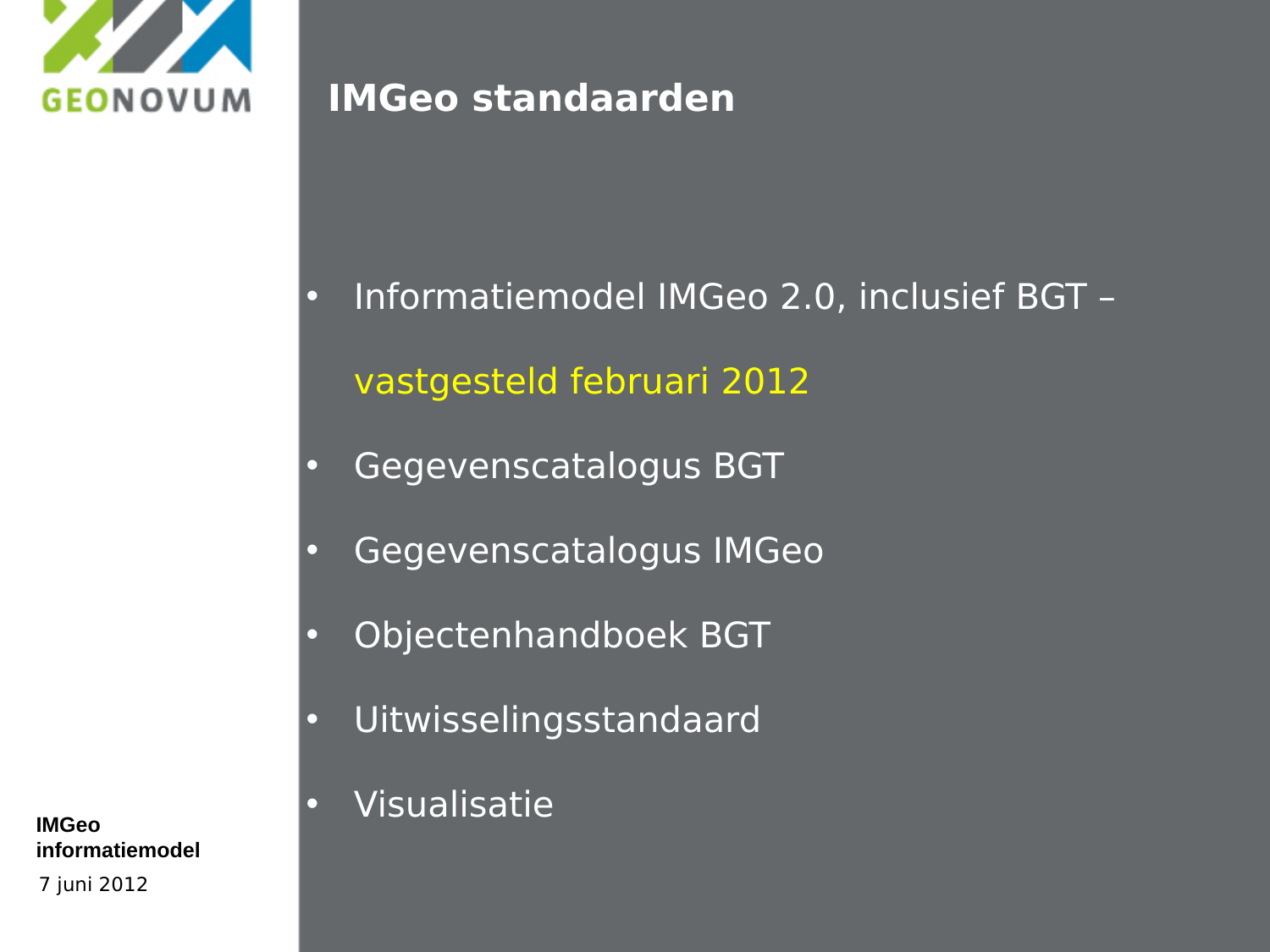

# IMGeo standaarden
Informatiemodel IMGeo 2.0, inclusief BGT – vastgesteld februari 2012
Gegevenscatalogus BGT
Gegevenscatalogus IMGeo
Objectenhandboek BGT
Uitwisselingsstandaard
Visualisatie

IMGeo informatiemodel
7 juni 2012